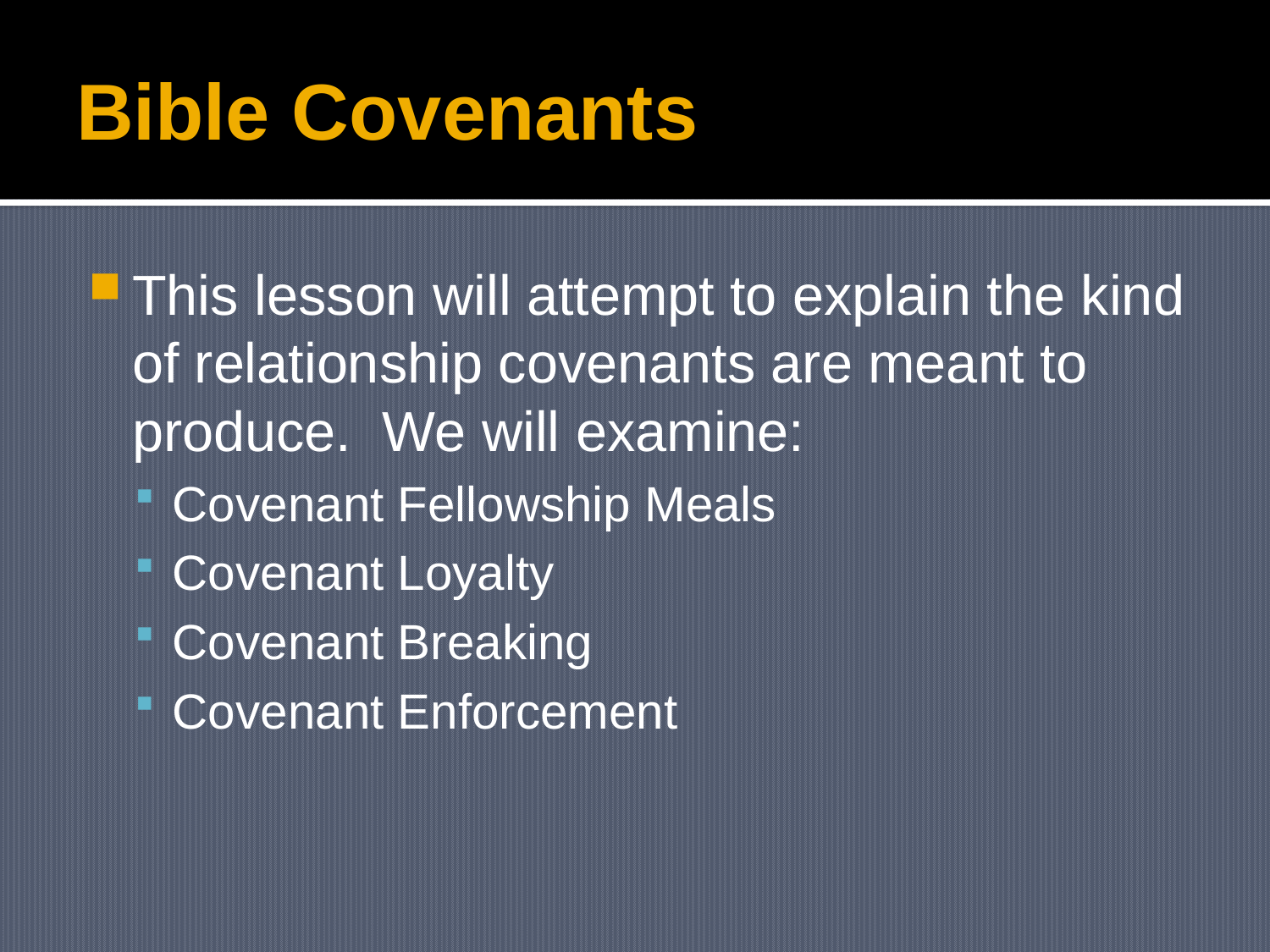

# Bible Covenants
This lesson will attempt to explain the kind of relationship covenants are meant to produce.  We will examine:
Covenant Fellowship Meals
Covenant Loyalty
Covenant Breaking
Covenant Enforcement